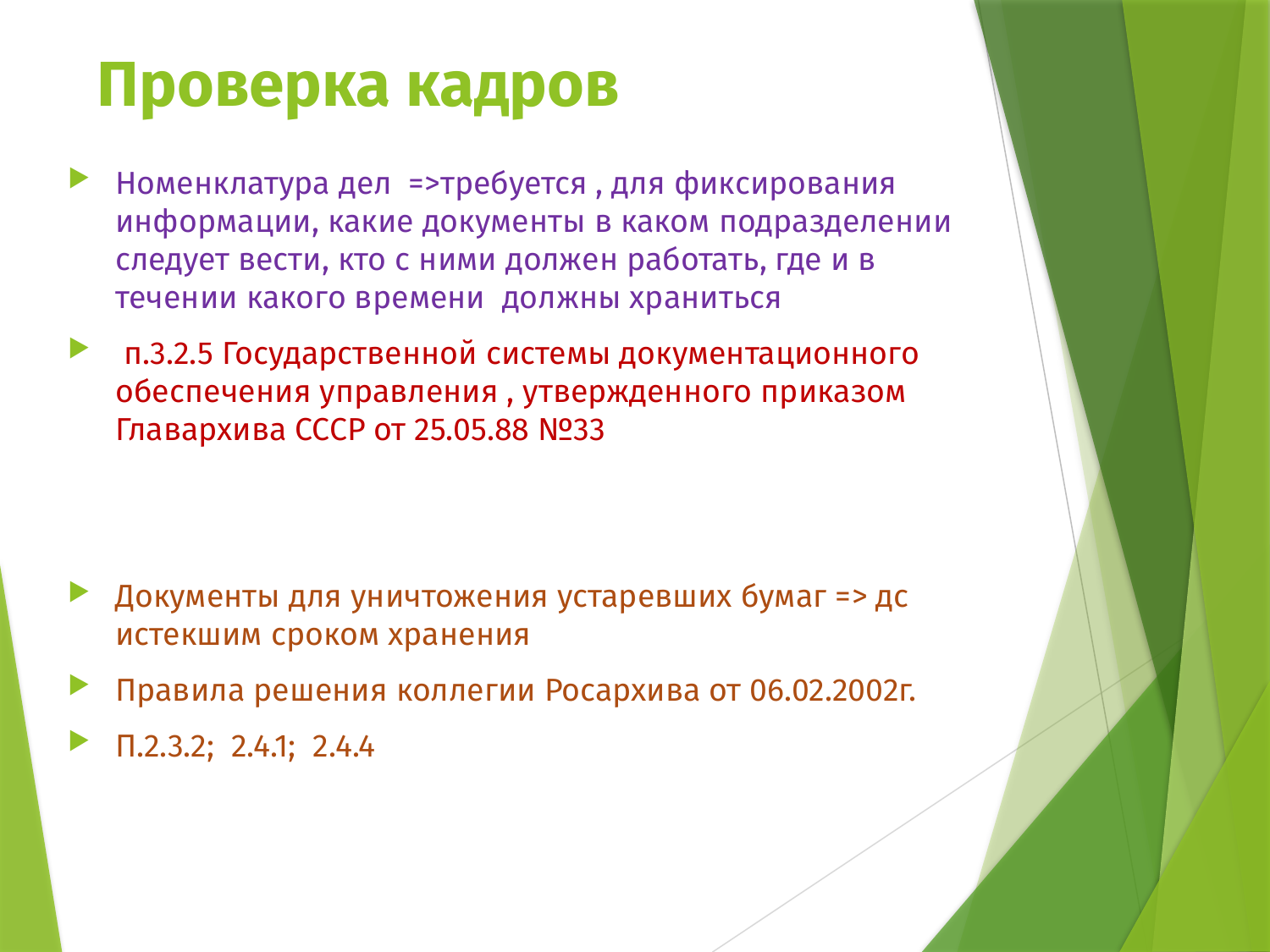

# Проверка кадров
Номенклатура дел  =>требуется , для фиксирования информации, какие документы в каком подразделении следует вести, кто с ними должен работать, где и в течении какого времени  должны храниться
 п.3.2.5 Государственной системы документационного обеспечения управления , утвержденного приказом Главархива СССР от 25.05.88 №33

Документы для уничтожения устаревших бумаг => дс истекшим сроком хранения
Правила решения коллегии Росархива от 06.02.2002г.
П.2.3.2;  2.4.1;  2.4.4